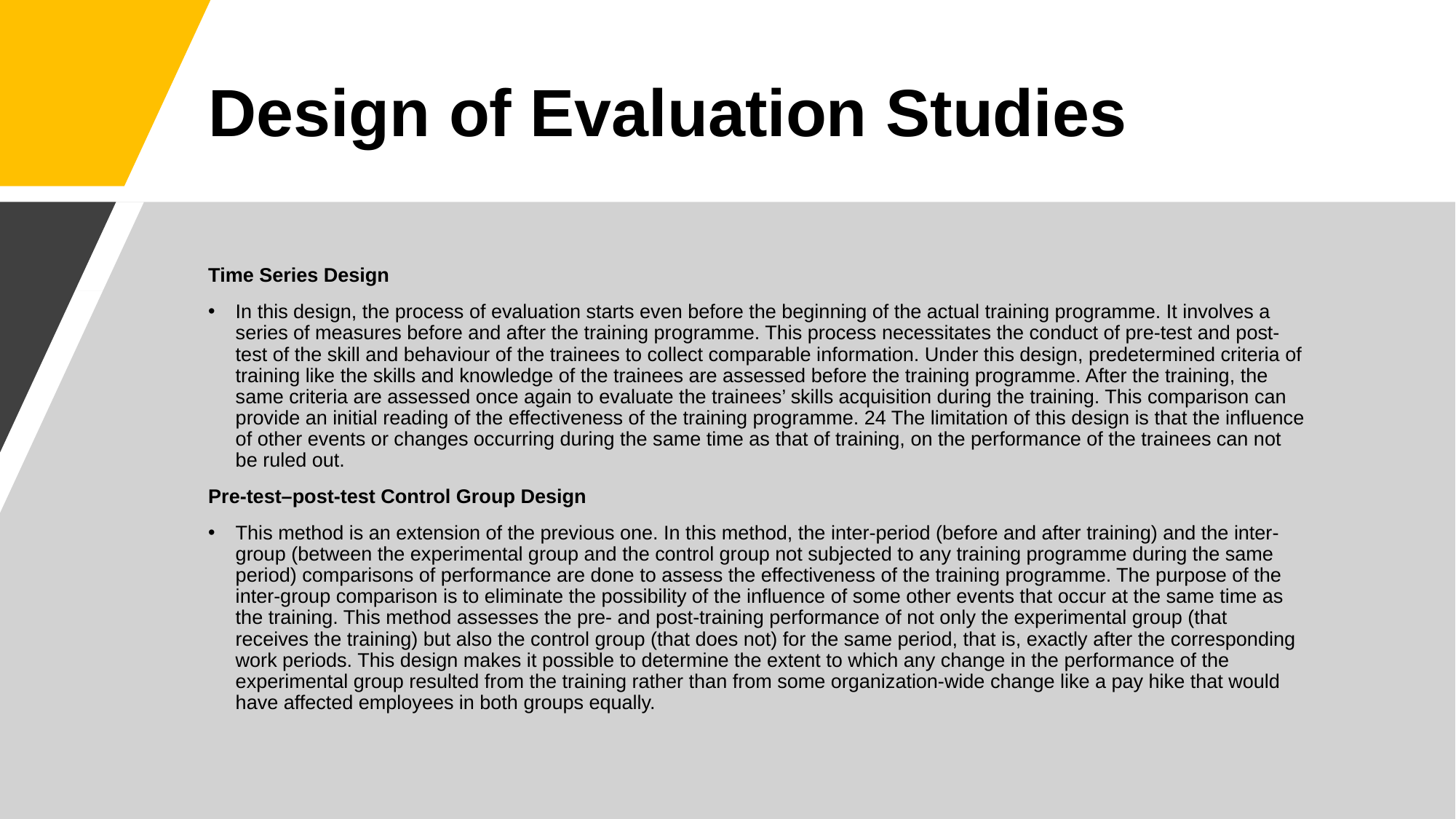

# Design of Evaluation Studies

Time Series Design
In this design, the process of evaluation starts even before the beginning of the actual training programme. It involves a series of measures before and after the training programme. This process necessitates the conduct of pre-test and post-test of the skill and behaviour of the trainees to collect comparable information. Under this design, predetermined criteria of training like the skills and knowledge of the trainees are assessed before the training programme. After the training, the same criteria are assessed once again to evaluate the trainees’ skills acquisition during the training. This comparison can provide an initial reading of the effectiveness of the training programme. 24 The limitation of this design is that the influence of other events or changes occurring during the same time as that of training, on the performance of the trainees can not be ruled out.
Pre-test–post-test Control Group Design
This method is an extension of the previous one. In this method, the inter-period (before and after training) and the inter-group (between the experimental group and the control group not subjected to any training programme during the same period) comparisons of performance are done to assess the effectiveness of the training programme. The purpose of the inter-group comparison is to eliminate the possibility of the influence of some other events that occur at the same time as the training. This method assesses the pre- and post-training performance of not only the experimental group (that receives the training) but also the control group (that does not) for the same period, that is, exactly after the corresponding work periods. This design makes it possible to determine the extent to which any change in the performance of the experimental group resulted from the training rather than from some organization-wide change like a pay hike that would have affected employees in both groups equally.